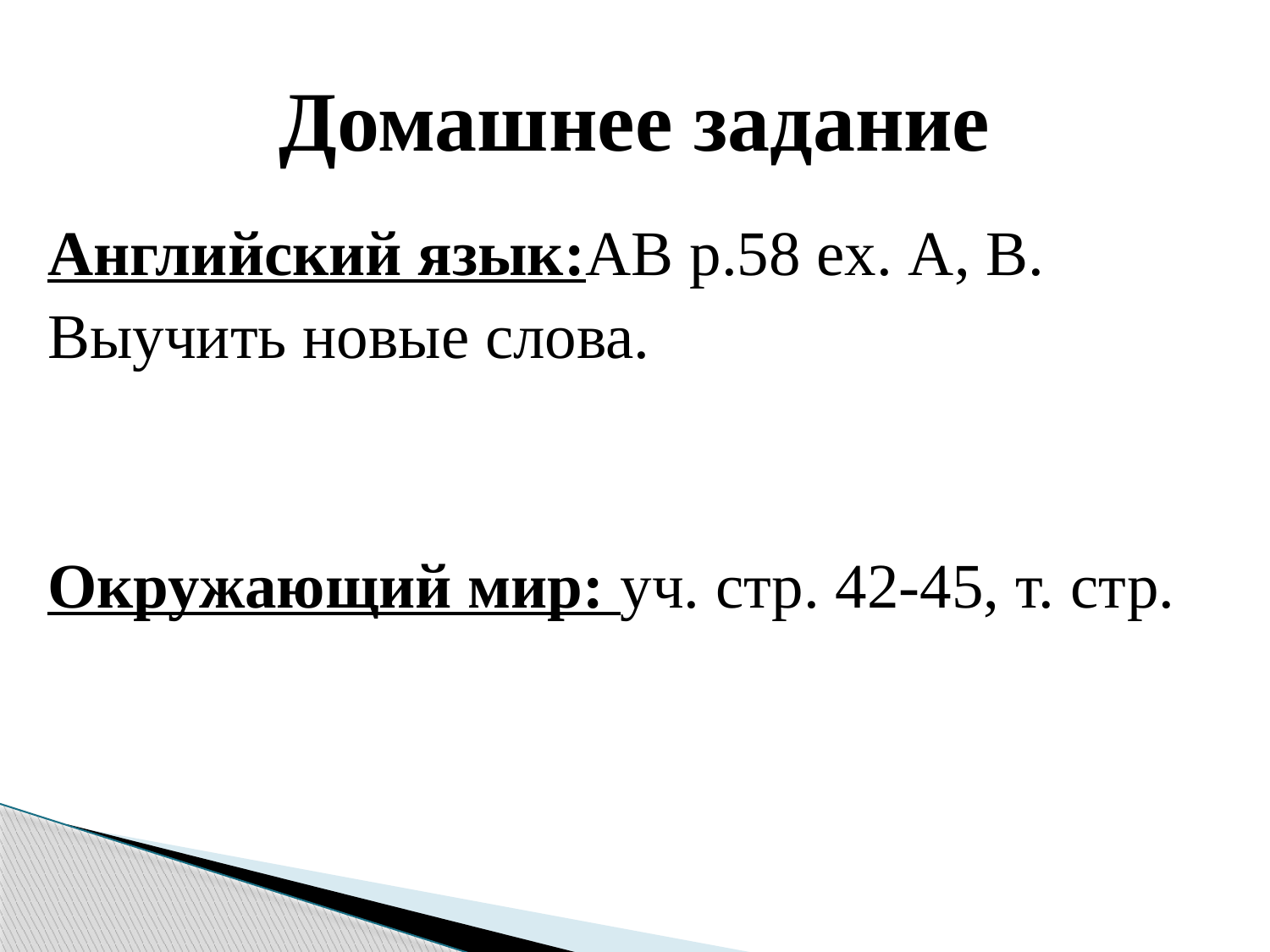

# Домашнее задание
Английский язык:AB p.58 ex. A, B.
Выучить новые слова.

Окружающий мир: уч. стр. 42-45, т. стр.